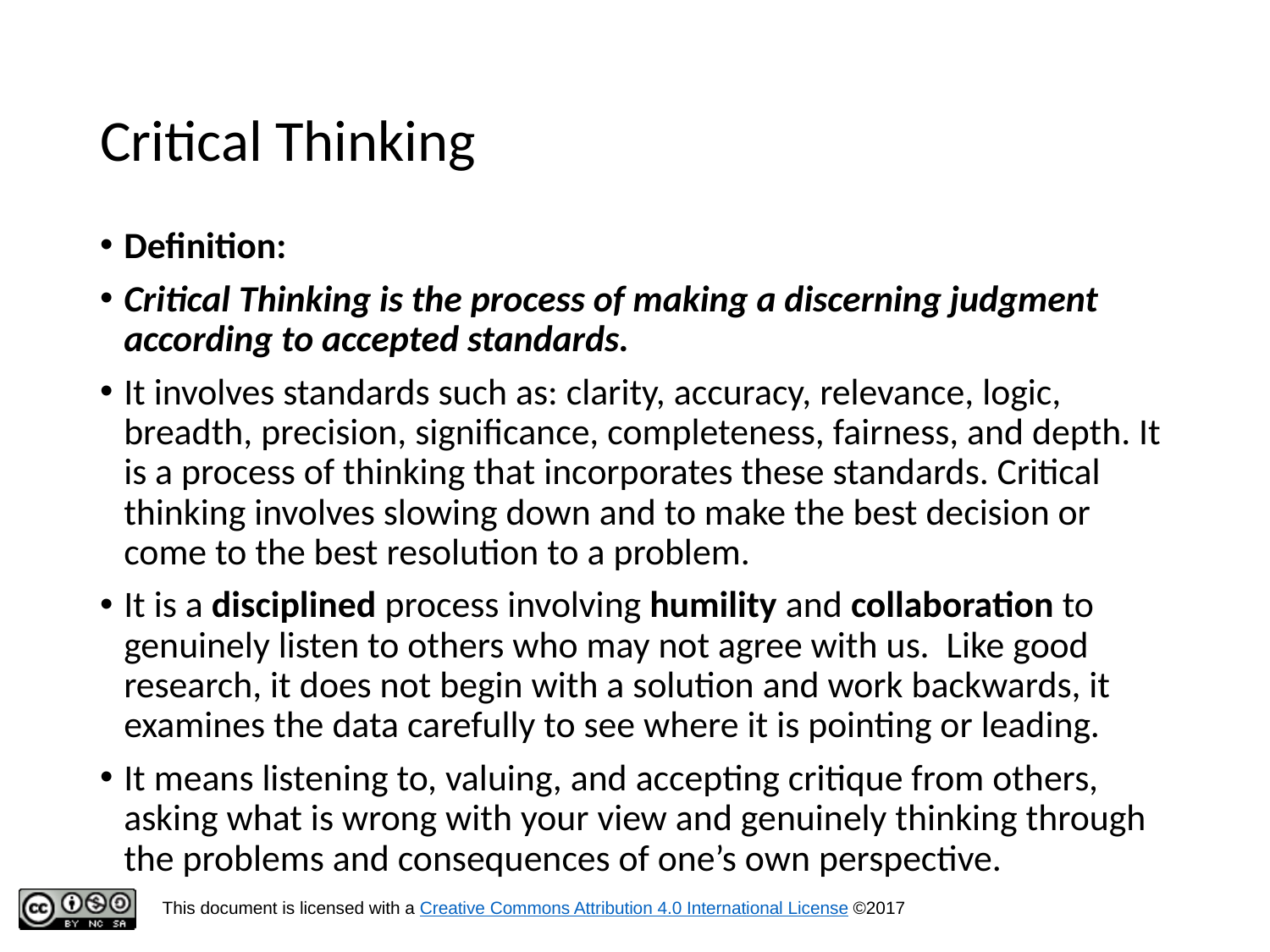

# Critical Thinking
Definition:
Critical Thinking is the process of making a discerning judgment according to accepted standards.
It involves standards such as: clarity, accuracy, relevance, logic, breadth, precision, significance, completeness, fairness, and depth. It is a process of thinking that incorporates these standards. Critical thinking involves slowing down and to make the best decision or come to the best resolution to a problem.
It is a disciplined process involving humility and collaboration to genuinely listen to others who may not agree with us.  Like good research, it does not begin with a solution and work backwards, it examines the data carefully to see where it is pointing or leading.
It means listening to, valuing, and accepting critique from others, asking what is wrong with your view and genuinely thinking through the problems and consequences of one’s own perspective.